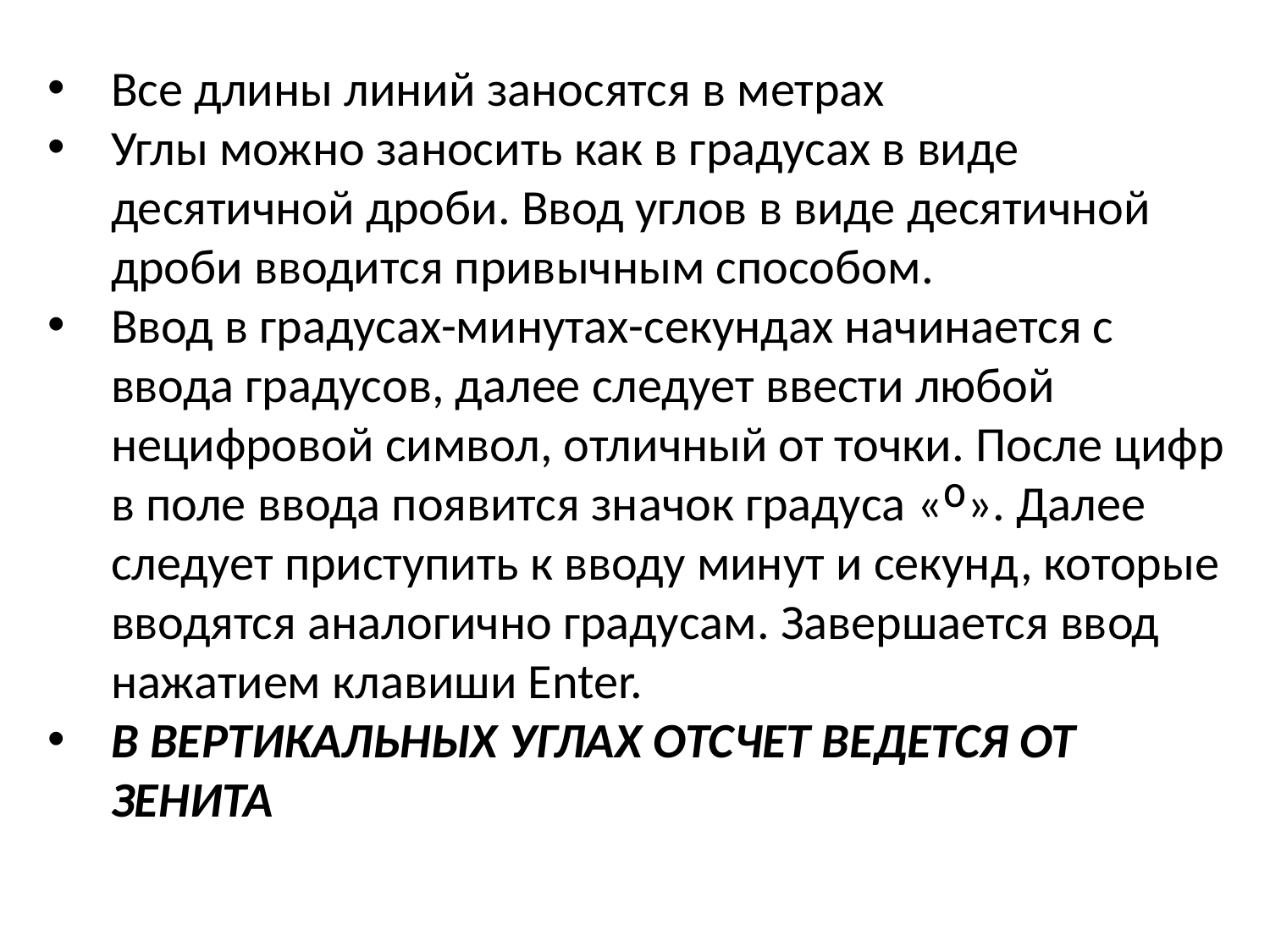

Все длины линий заносятся в метрах
Углы можно заносить как в градусах в виде десятичной дроби. Ввод углов в виде десятичной дроби вводится привычным способом.
Ввод в градусах-минутах-секундах начинается с ввода градусов, далее следует ввести любой нецифровой символ, отличный от точки. После цифр в поле ввода появится значок градуса «º». Далее следует приступить к вводу минут и секунд, которые вводятся аналогично градусам. Завершается ввод нажатием клавиши Enter.
В ВЕРТИКАЛЬНЫХ УГЛАХ ОТСЧЕТ ВЕДЕТСЯ ОТ ЗЕНИТА